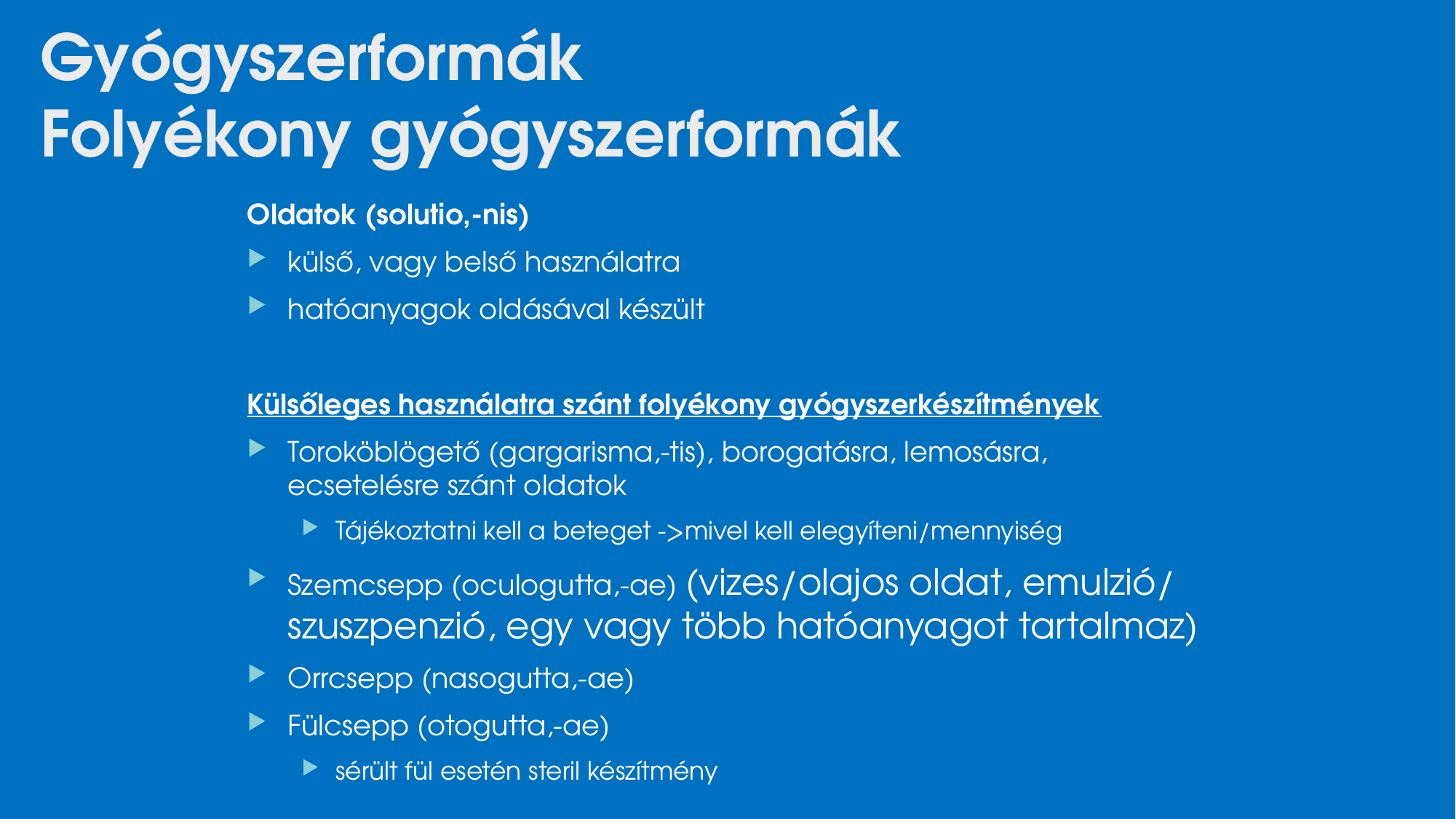

# Gyógyszerformák Folyékony gyógyszerformák
Oldatok (solutio,-nis)
külső, vagy belső használatra
hatóanyagok oldásával készült

Külsőleges használatra szánt folyékony gyógyszerkészítmények
Toroköblögető (gargarisma,-tis), borogatásra, lemosásra, ecsetelésre szánt oldatok
Tájékoztatni kell a beteget ->mivel kell elegyíteni/mennyiség
Szemcsepp (oculogutta,-ae) (vizes/olajos oldat, emulzió/ szuszpenzió, egy vagy több hatóanyagot tartalmaz)
Orrcsepp (nasogutta,-ae)
Fülcsepp (otogutta,-ae)
sérült fül esetén steril készítmény